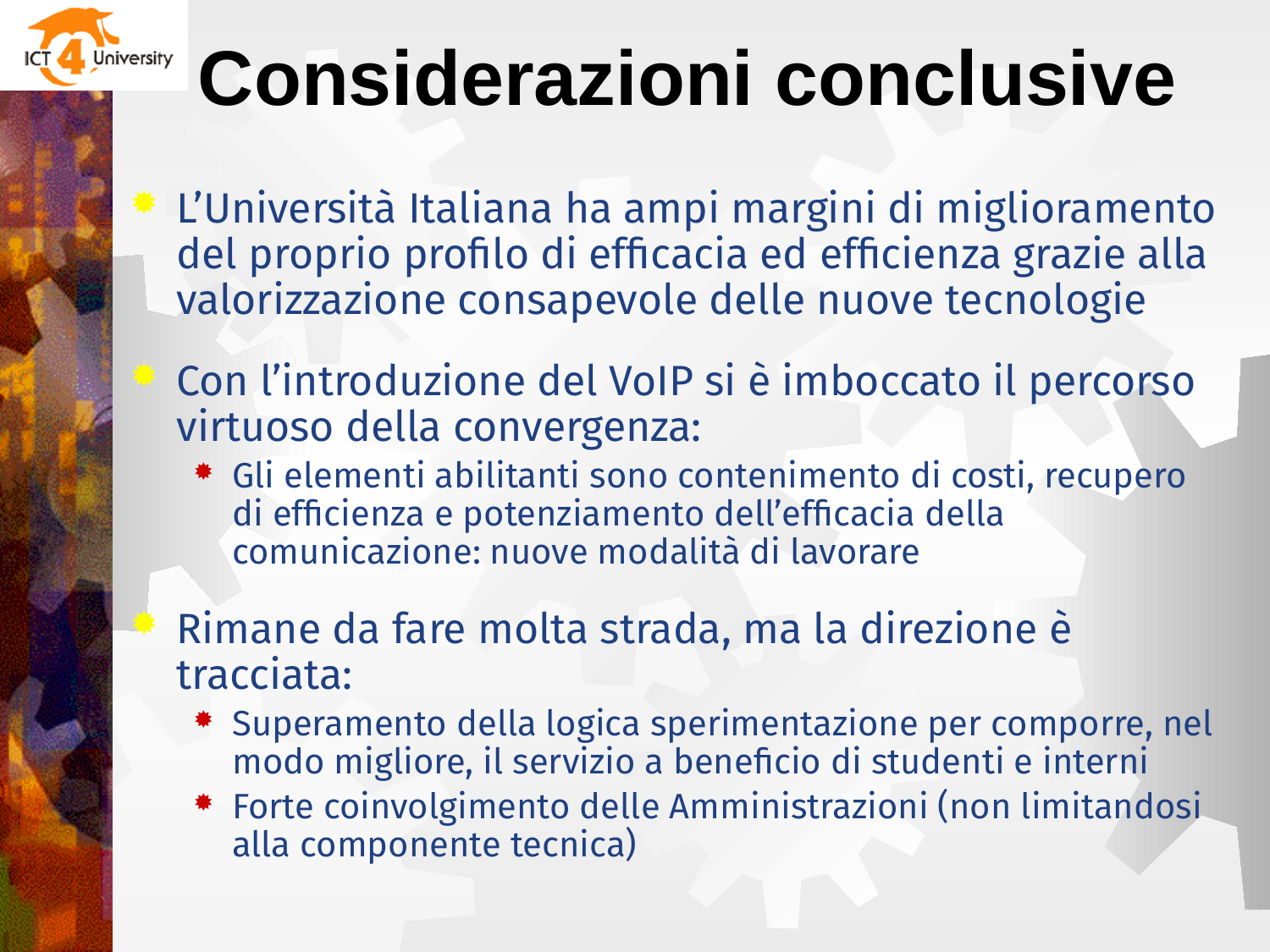

# Considerazioni conclusive
L’Università Italiana ha ampi margini di miglioramento del proprio profilo di efficacia ed efficienza grazie alla valorizzazione consapevole delle nuove tecnologie

Con l’introduzione del VoIP si è imboccato il percorso virtuoso della convergenza:
Gli elementi abilitanti sono contenimento di costi, recupero di efficienza e potenziamento dell’efficacia della comunicazione: nuove modalità di lavorare

Rimane da fare molta strada, ma la direzione è tracciata:
Superamento della logica sperimentazione per comporre, nel modo migliore, il servizio a beneficio di studenti e interni
Forte coinvolgimento delle Amministrazioni (non limitandosi alla componente tecnica)